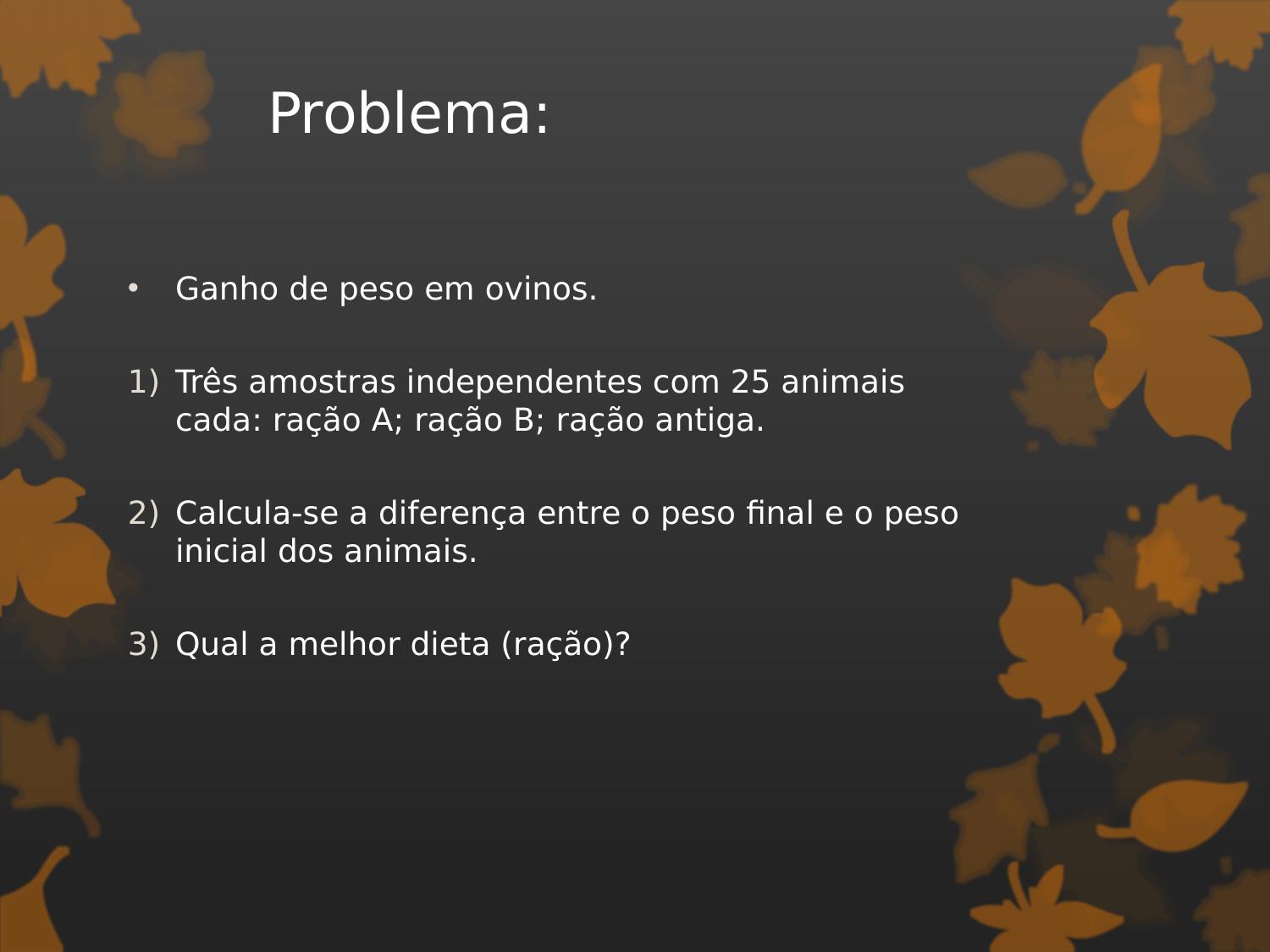

# Problema:
Ganho de peso em ovinos.
Três amostras independentes com 25 animais cada: ração A; ração B; ração antiga.
Calcula-se a diferença entre o peso final e o peso inicial dos animais.
Qual a melhor dieta (ração)?